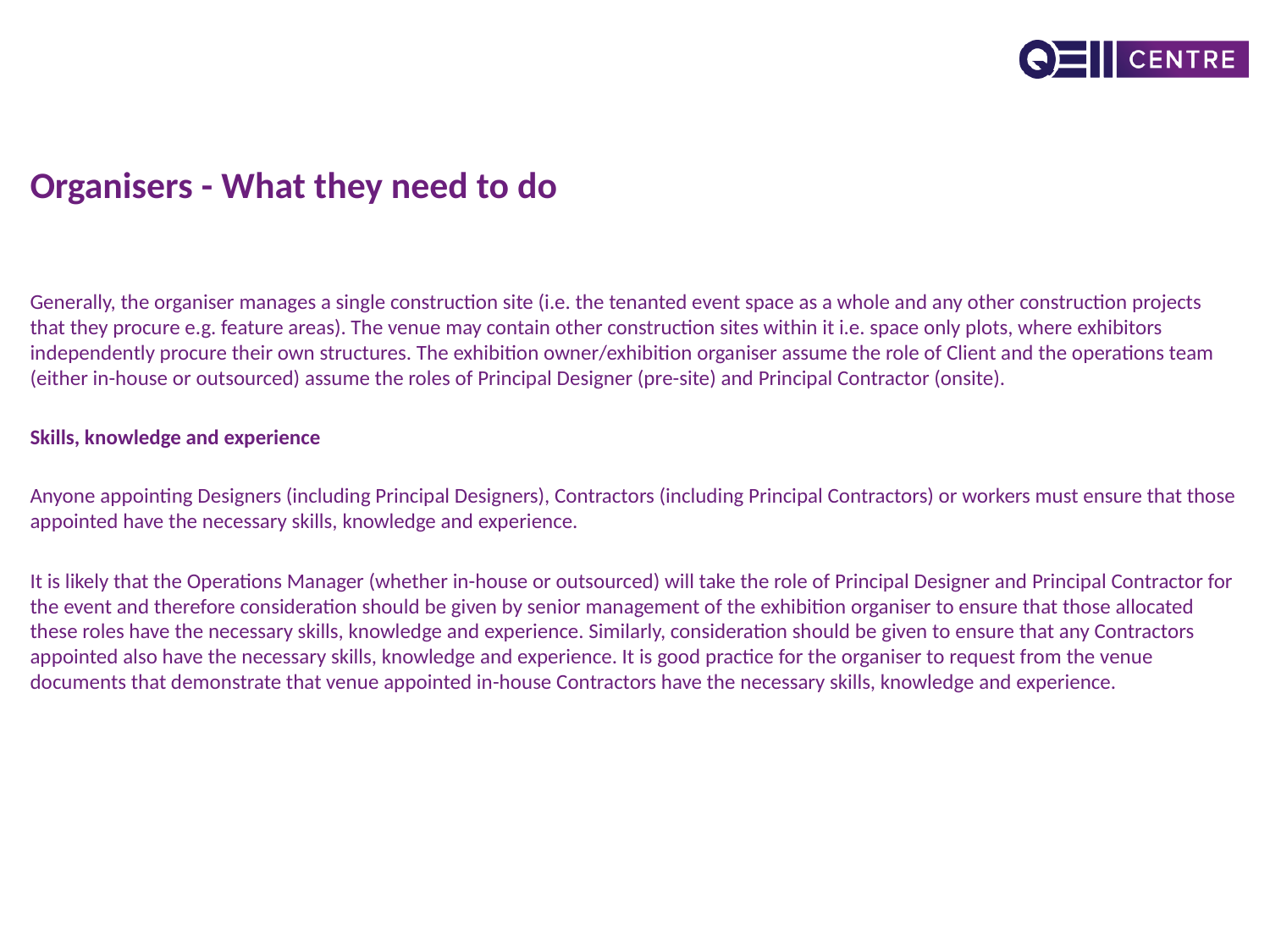

# Organisers - What they need to do
Generally, the organiser manages a single construction site (i.e. the tenanted event space as a whole and any other construction projects that they procure e.g. feature areas). The venue may contain other construction sites within it i.e. space only plots, where exhibitors independently procure their own structures. The exhibition owner/exhibition organiser assume the role of Client and the operations team (either in-house or outsourced) assume the roles of Principal Designer (pre-site) and Principal Contractor (onsite).

Skills, knowledge and experience

Anyone appointing Designers (including Principal Designers), Contractors (including Principal Contractors) or workers must ensure that those appointed have the necessary skills, knowledge and experience.

It is likely that the Operations Manager (whether in-house or outsourced) will take the role of Principal Designer and Principal Contractor for the event and therefore consideration should be given by senior management of the exhibition organiser to ensure that those allocated these roles have the necessary skills, knowledge and experience. Similarly, consideration should be given to ensure that any Contractors appointed also have the necessary skills, knowledge and experience. It is good practice for the organiser to request from the venue documents that demonstrate that venue appointed in-house Contractors have the necessary skills, knowledge and experience.